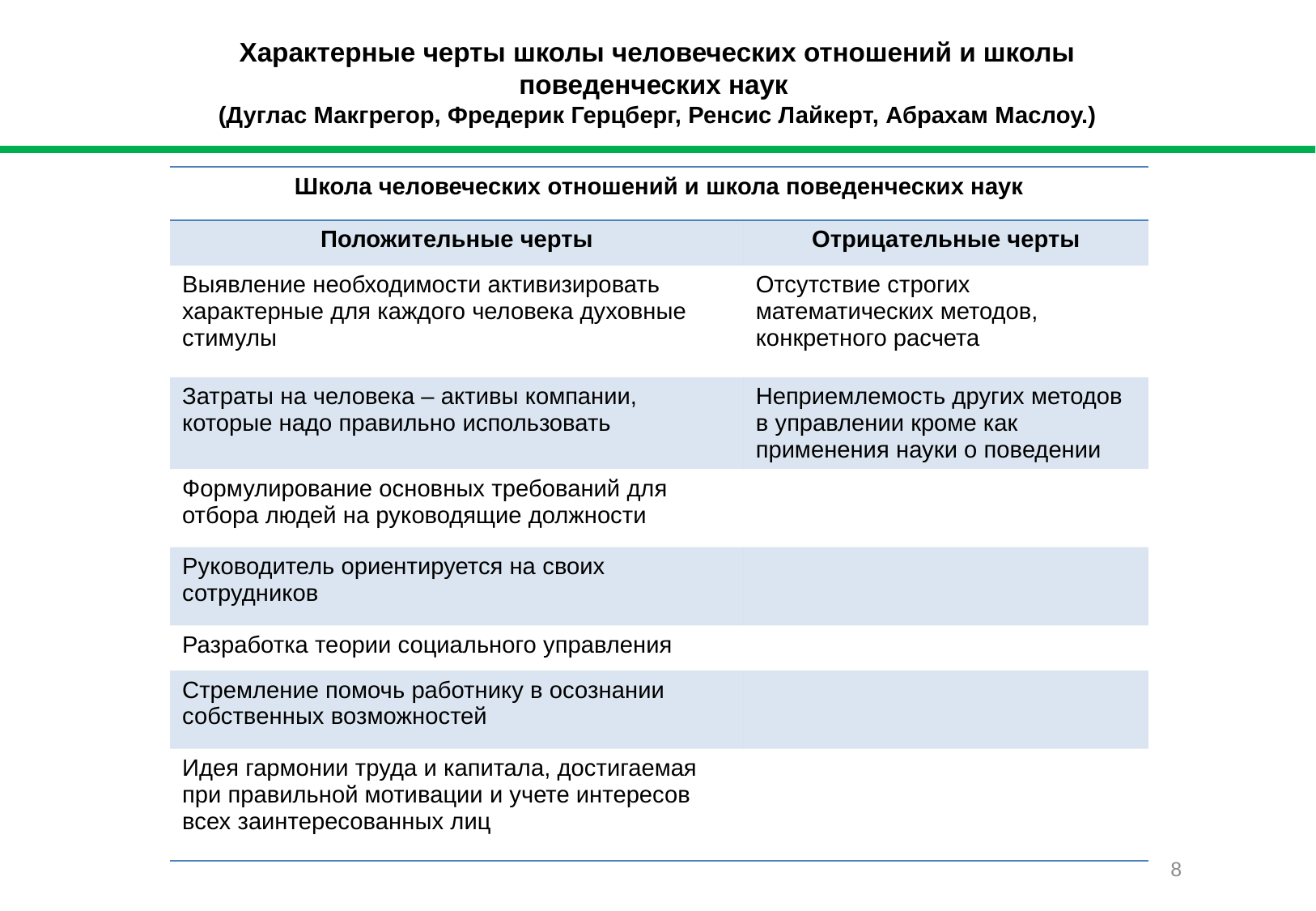

# Характерные черты школы человеческих отношений и школы поведенческих наук (Дуглас Макгрегор, Фредерик Герцберг, Ренсис Лайкерт, Абрахам Маслоу.)
| Школа человеческих отношений и школа поведенческих наук |  |
| --- | --- |
| Положительные черты | Отрицательные черты |
| Выявление необходимости активизировать характерные для каждого человека духовные стимулы | Отсутствие строгих математических методов, конкретного расчета |
| Затраты на человека – активы компании, которые надо правильно использовать | Неприемлемость других методов в управлении кроме как применения науки о поведении |
| Формулирование основных требований для отбора людей на руководящие должности |  |
| Руководитель ориентируется на своих сотрудников |  |
| Разработка теории социального управления |  |
| Стремление помочь работнику в осознании собственных возможностей |  |
| Идея гармонии труда и капитала, достигаемая при правильной мотивации и учете интересов всех заинтересованных лиц |  |
8